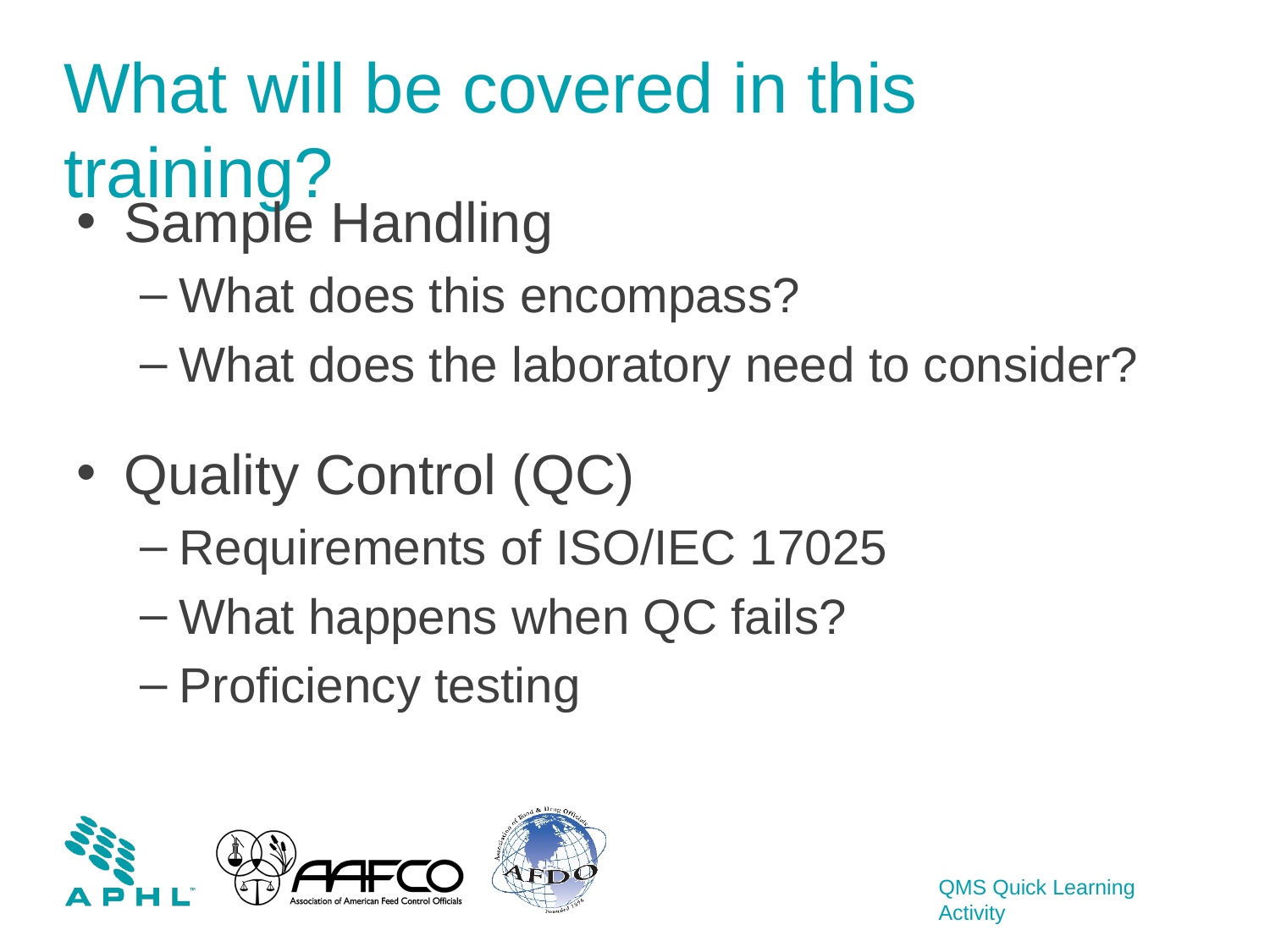

# What will be covered in this training?
Sample Handling
What does this encompass?
What does the laboratory need to consider?

Quality Control (QC)
Requirements of ISO/IEC 17025
What happens when QC fails?
Proficiency testing